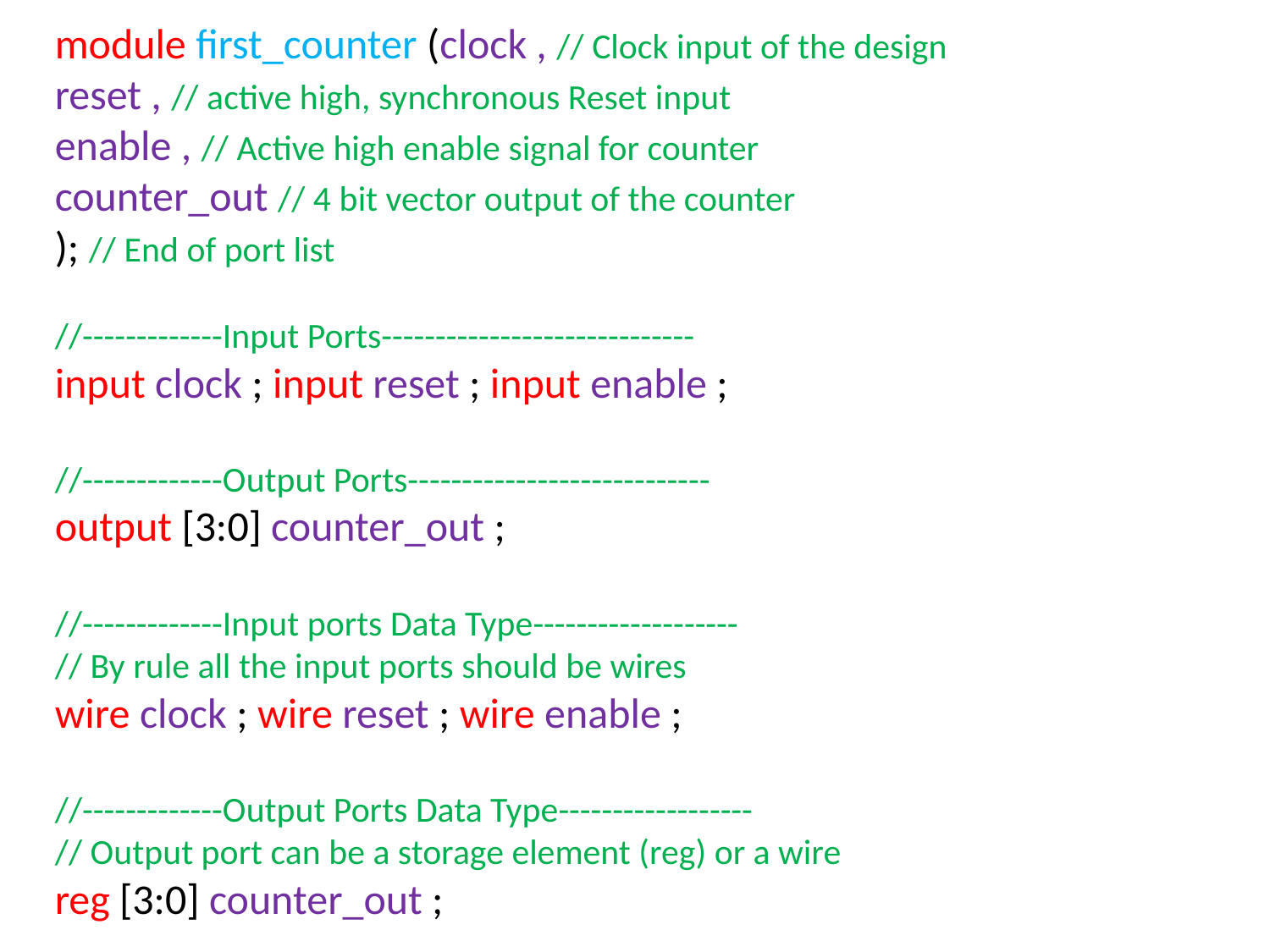

module first_counter (clock , // Clock input of the design
reset , // active high, synchronous Reset input
enable , // Active high enable signal for counter
counter_out // 4 bit vector output of the counter
); // End of port list

//-------------Input Ports-----------------------------
input clock ; input reset ; input enable ;

//-------------Output Ports----------------------------
output [3:0] counter_out ;

//-------------Input ports Data Type-------------------
// By rule all the input ports should be wires
wire clock ; wire reset ; wire enable ;

//-------------Output Ports Data Type------------------
// Output port can be a storage element (reg) or a wire
reg [3:0] counter_out ;